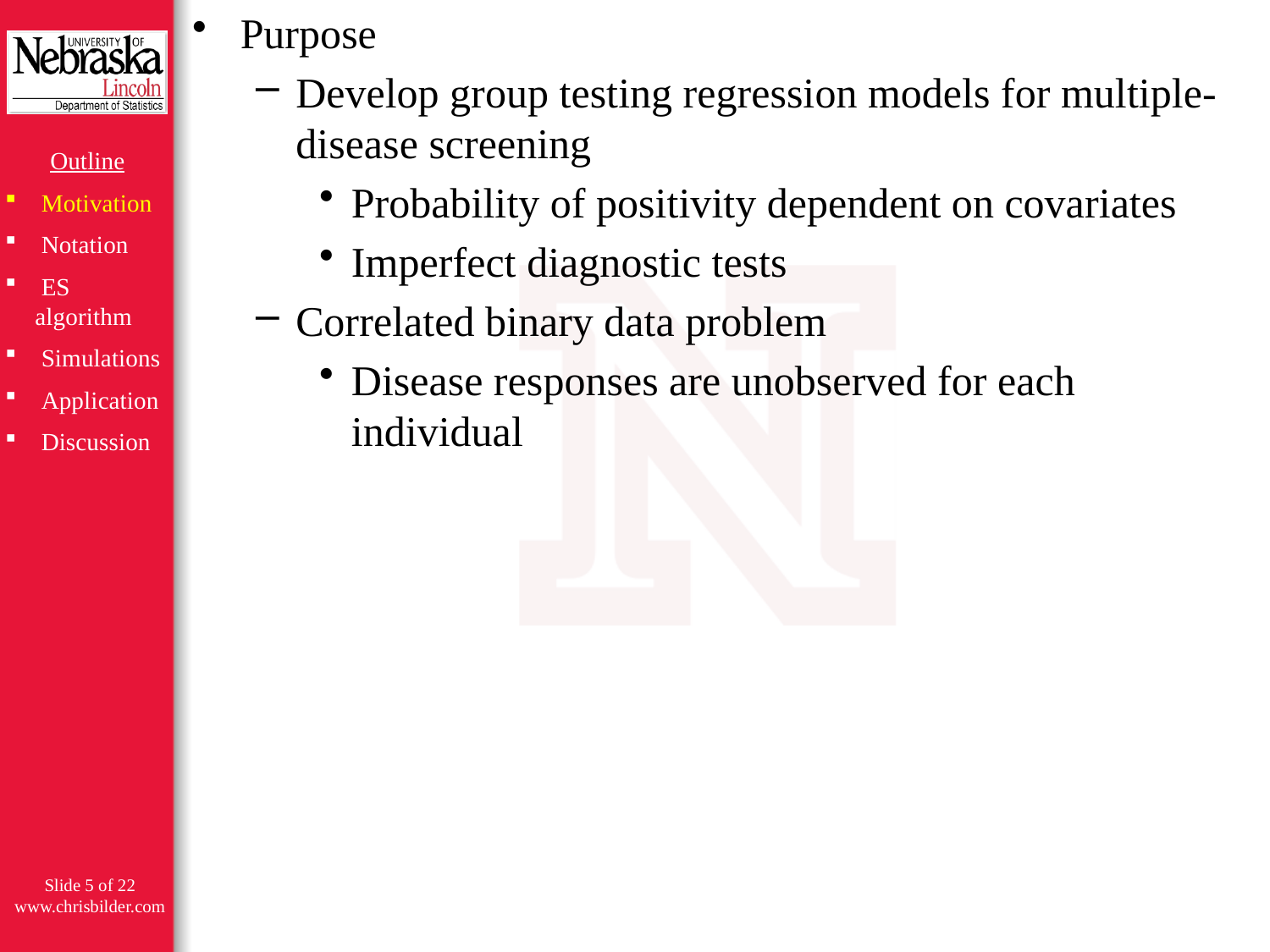

Purpose
Develop group testing regression models for multiple-disease screening
Probability of positivity dependent on covariates
Imperfect diagnostic tests
Correlated binary data problem
Disease responses are unobserved for each individual

Outline
 Motivation
 Notation
 ES algorithm
 Simulations
 Application
 Discussion